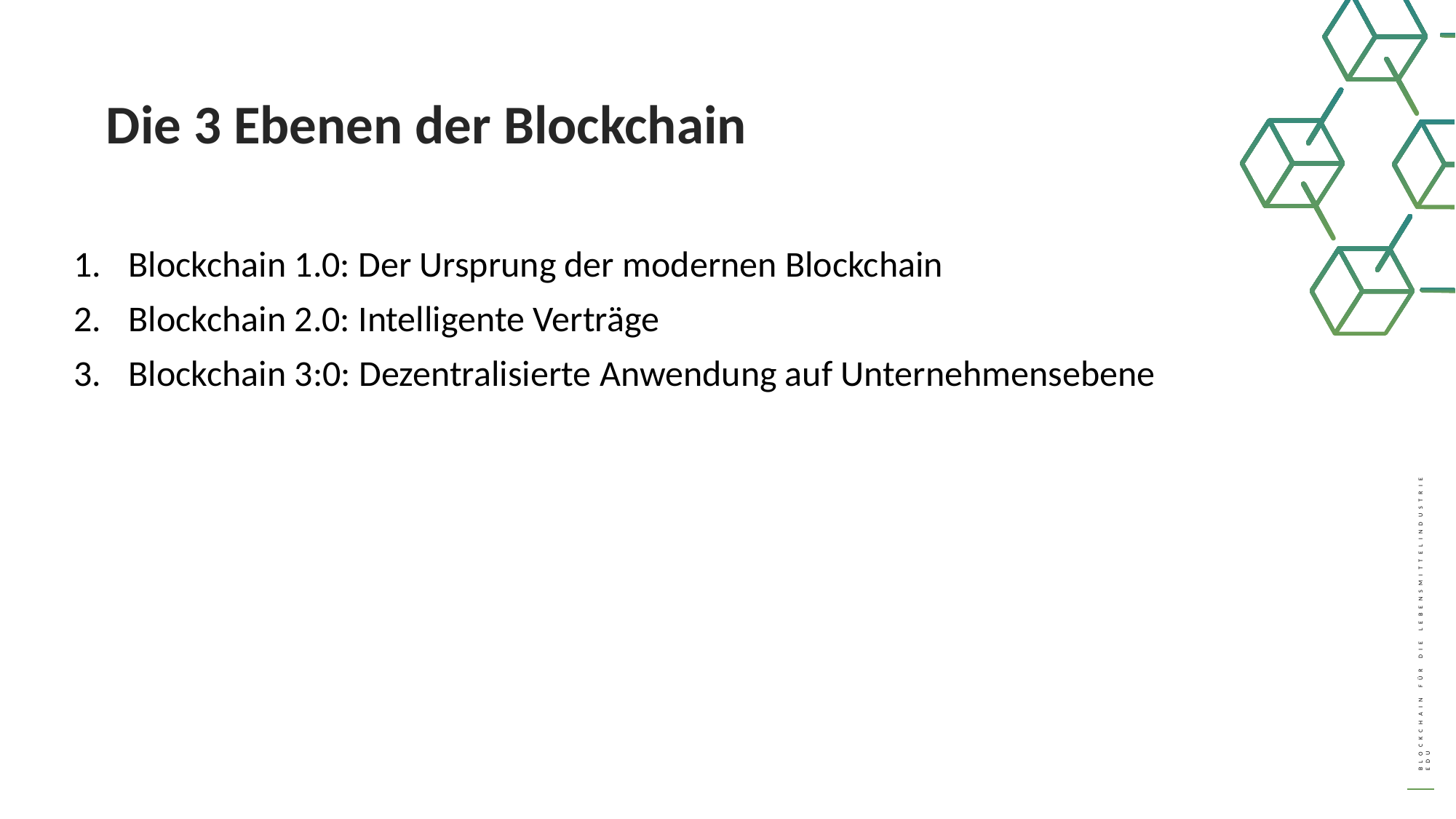

Die 3 Ebenen der Blockchain
Blockchain 1.0: Der Ursprung der modernen Blockchain
Blockchain 2.0: Intelligente Verträge
Blockchain 3:0: Dezentralisierte Anwendung auf Unternehmensebene